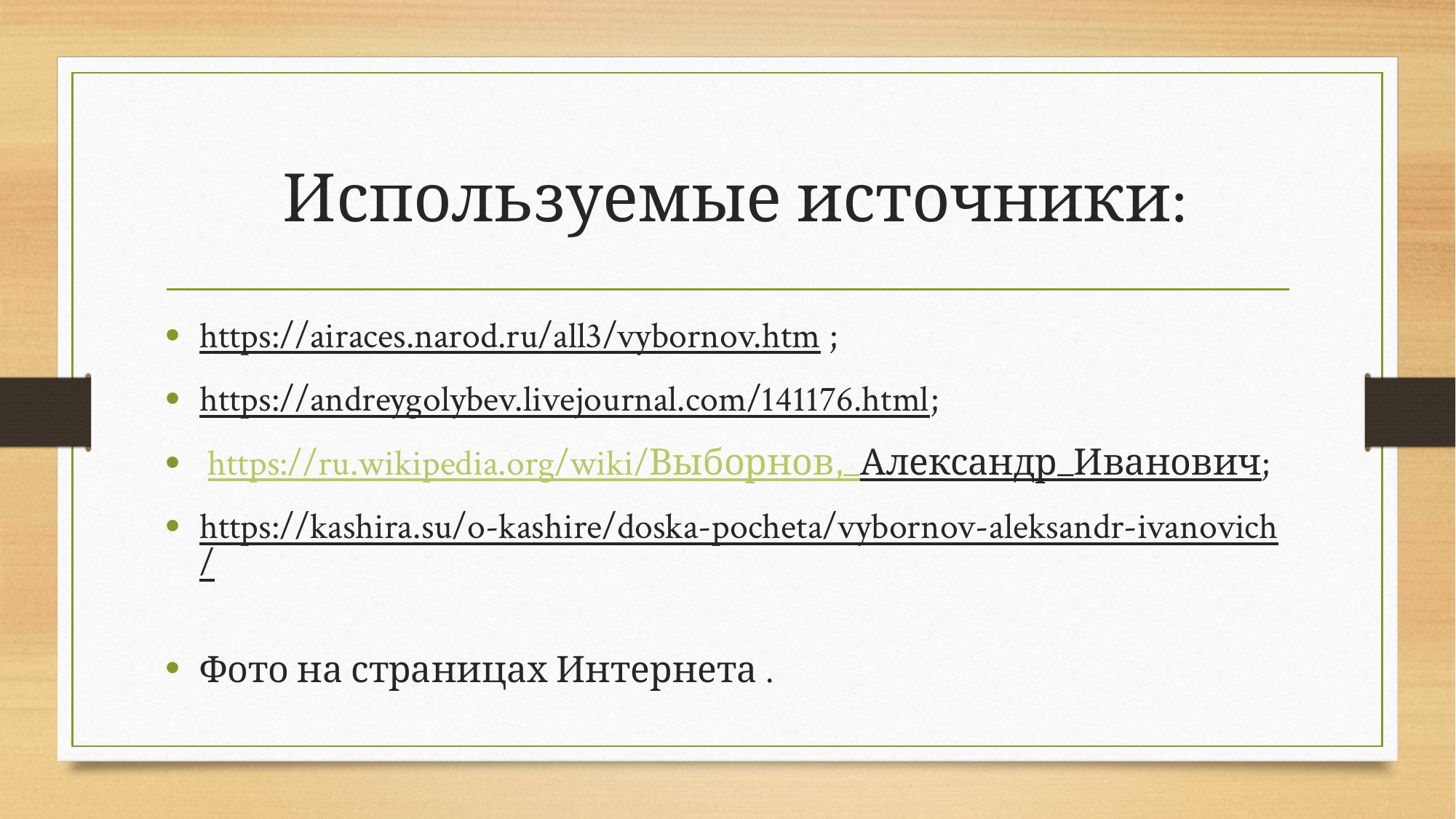

# Используемые источники:
https://airaces.narod.ru/all3/vybornov.htm ;
https://andreygolybev.livejournal.com/141176.html;
 https://ru.wikipedia.org/wiki/Выборнов,_Александр_Иванович;
https://kashira.su/o-kashire/doska-pocheta/vybornov-aleksandr-ivanovich/
Фото на страницах Интернета .